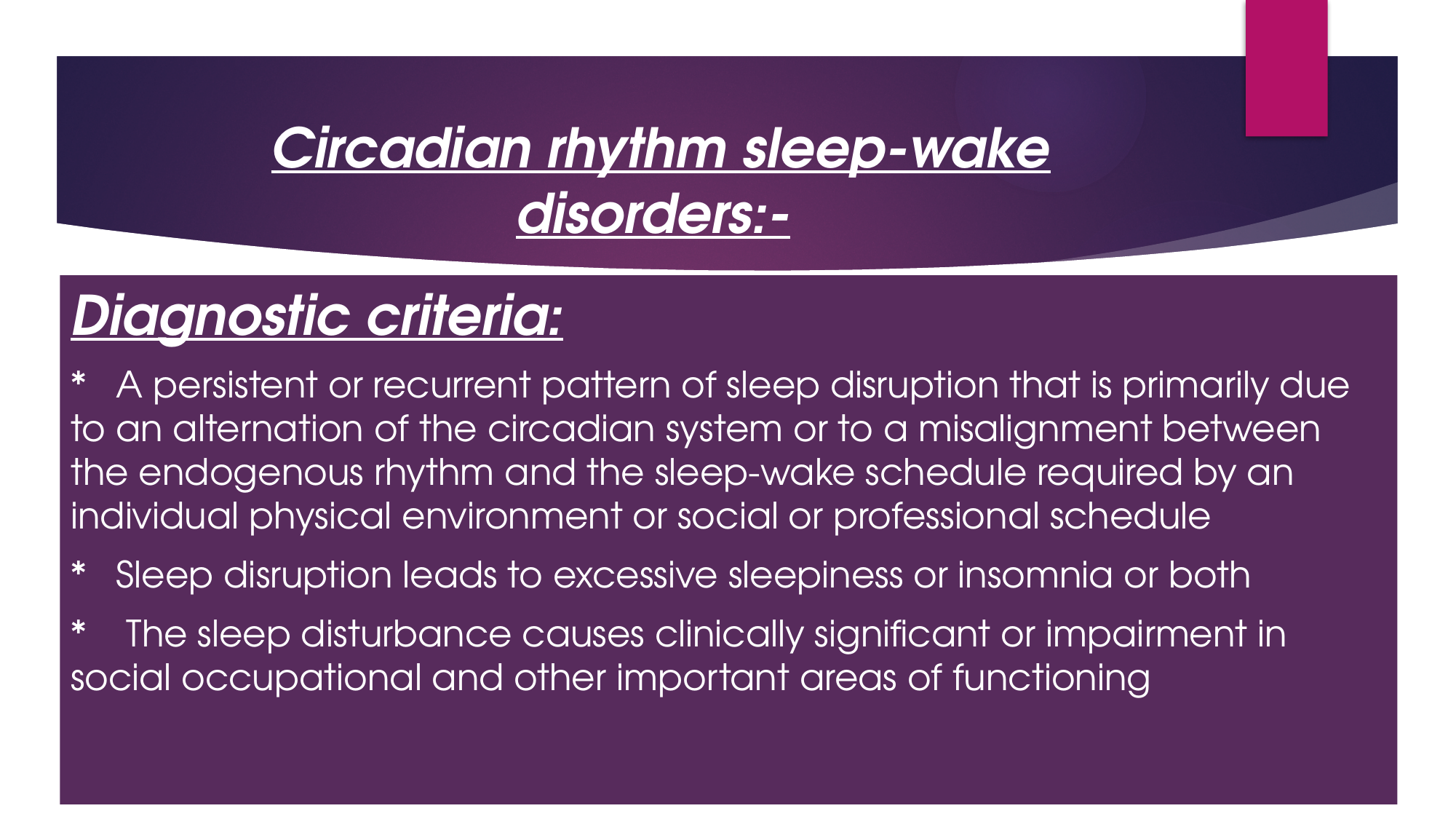

# Circadian rhythm sleep-wake disorders:-
Diagnostic criteria:
*   A persistent or recurrent pattern of sleep disruption that is primarily due to an alternation of the circadian system or to a misalignment between the endogenous rhythm and the sleep-wake schedule required by an individual physical environment or social or professional schedule
*   Sleep disruption leads to excessive sleepiness or insomnia or both
*    The sleep disturbance causes clinically significant or impairment in social occupational and other important areas of functioning